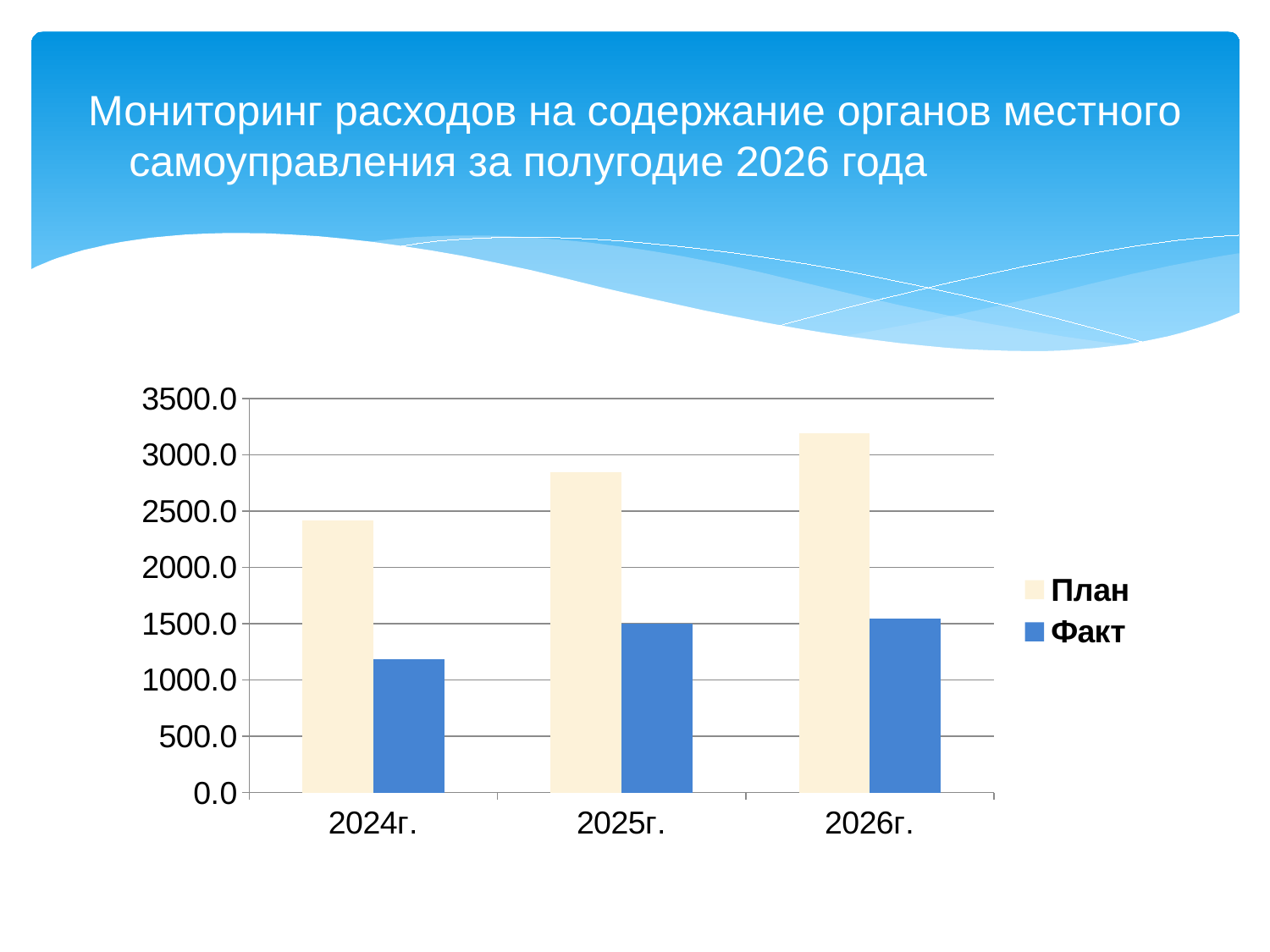

# Мониторинг расходов на содержание органов местного самоуправления за полугодие 2026 года

### Chart

| Category | План | Факт |
|---|---|---|
| 2024г. | 2418.1 | 1185.6 |
| 2025г. | 2849.2 | 1502.7 |
| 2026г. | 3191.0 | 1548.034 |